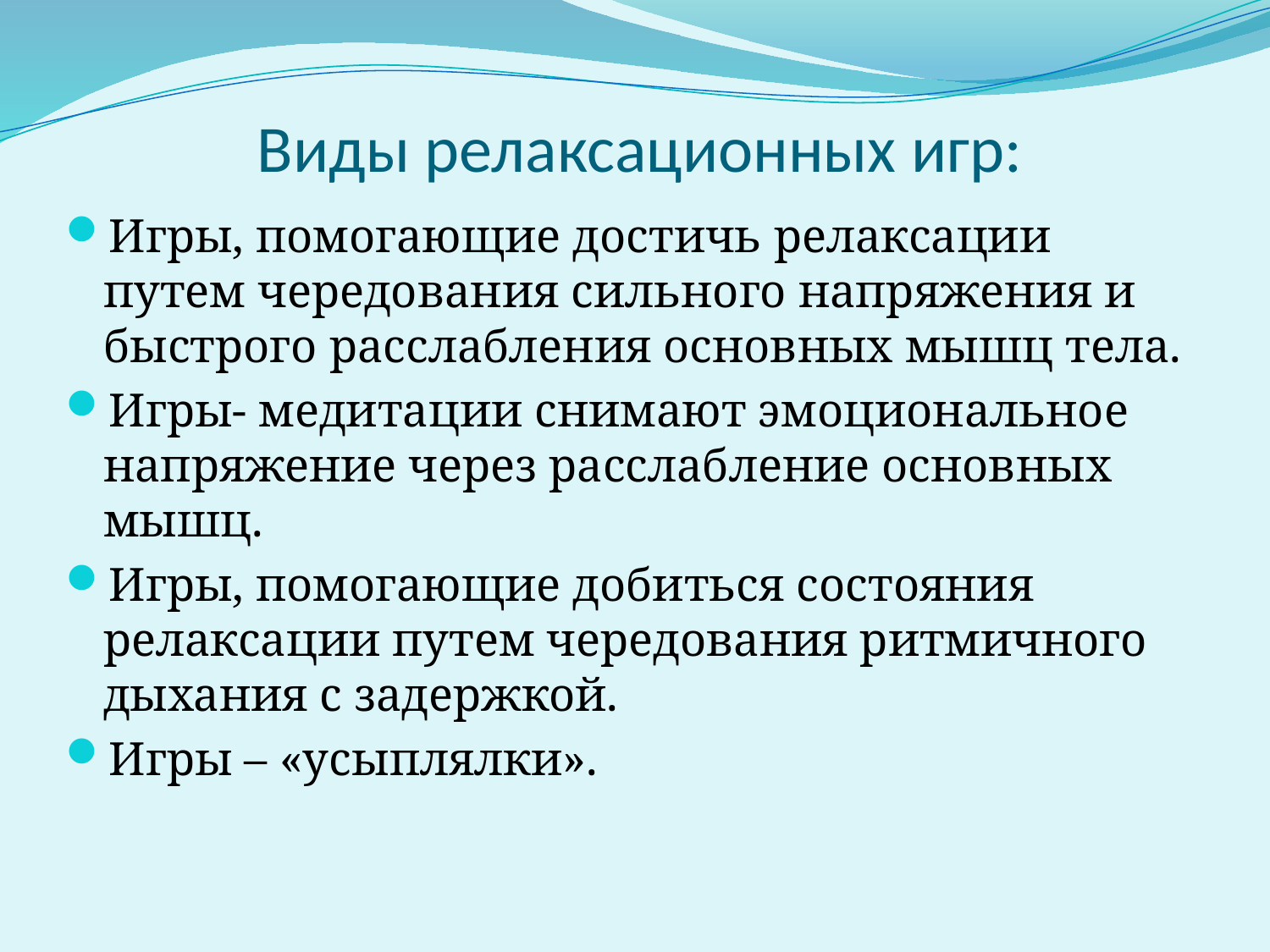

# Виды релаксационных игр:
Игры, помогающие достичь релаксации путем чередования сильного напряжения и быстрого расслабления основных мышц тела.
Игры- медитации снимают эмоциональное напряжение через расслабление основных мышц.
Игры, помогающие добиться состояния релаксации путем чередования ритмичного дыхания с задержкой.
Игры – «усыплялки».